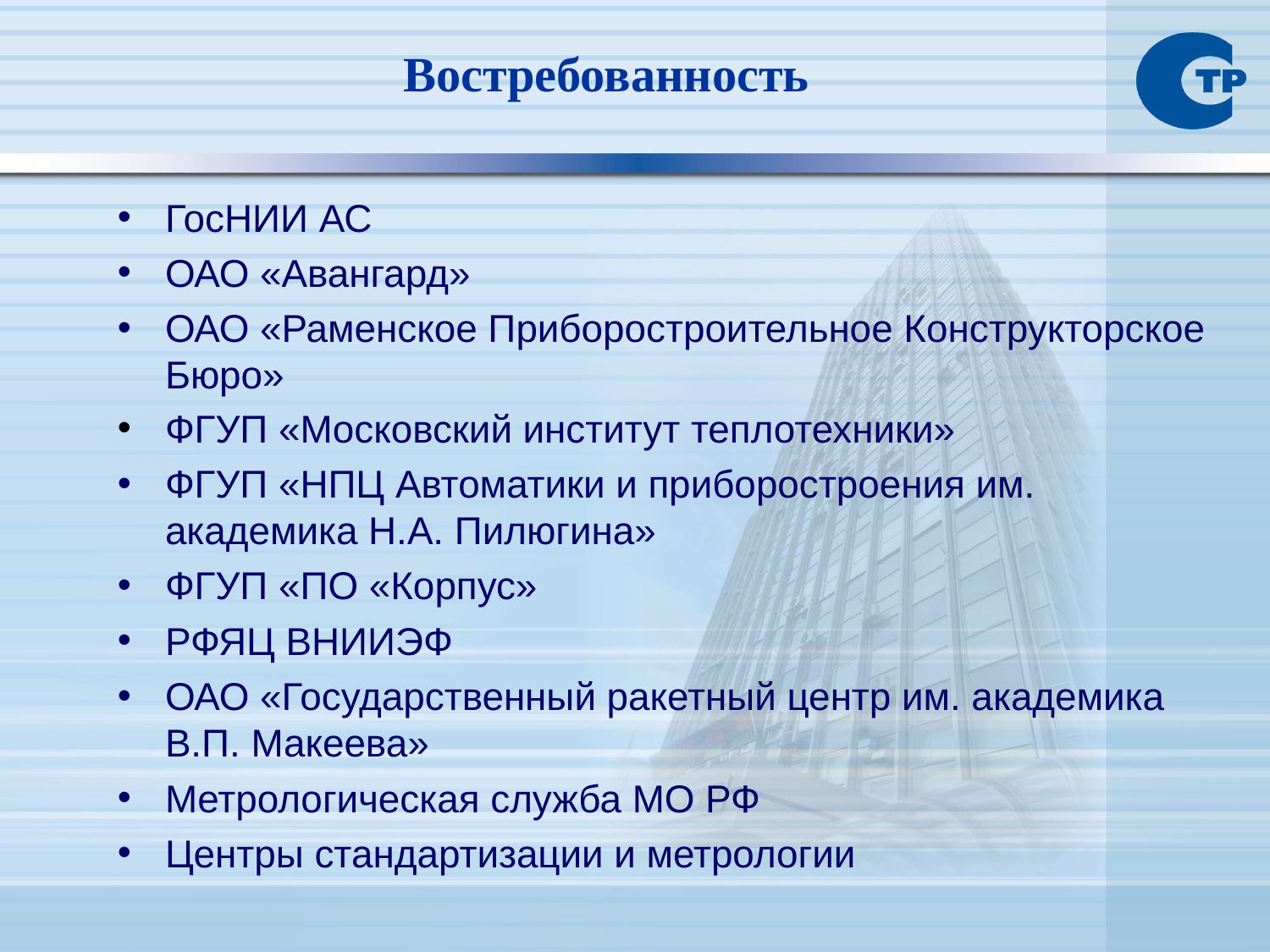

Востребованность

ГосНИИ АС
ОАО «Авангард»
ОАО «Раменское Приборостроительное Конструкторское Бюро»
ФГУП «Московский институт теплотехники»
ФГУП «НПЦ Автоматики и приборостроения им. академика Н.А. Пилюгина»
ФГУП «ПО «Корпус»
РФЯЦ ВНИИЭФ
ОАО «Государственный ракетный центр им. академика В.П. Макеева»
Метрологическая служба МО РФ
Центры стандартизации и метрологии